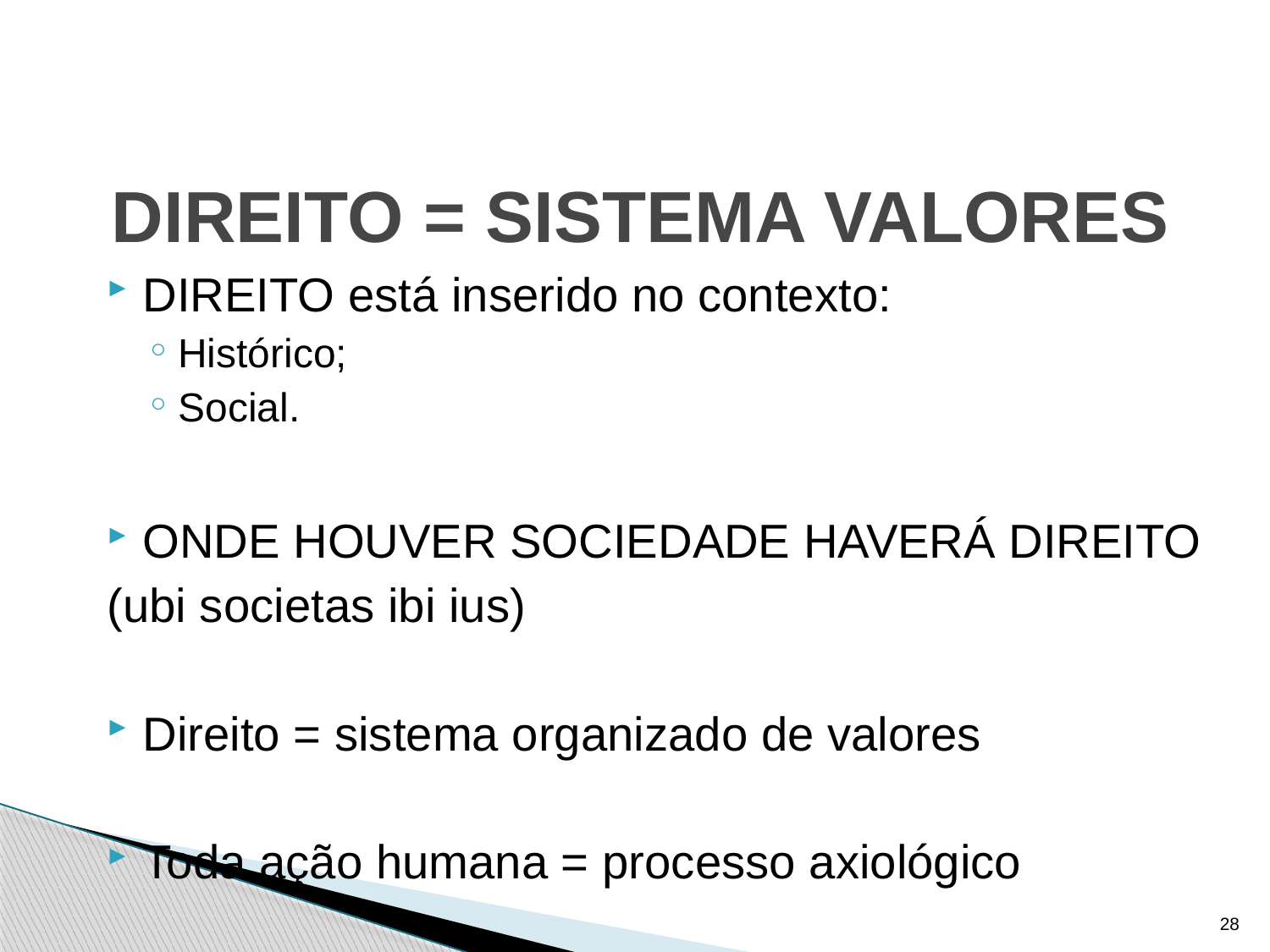

# DIREITO = SISTEMA VALORES
DIREITO está inserido no contexto:
Histórico;
Social.

ONDE HOUVER SOCIEDADE HAVERÁ DIREITO
(ubi societas ibi ius)

Direito = sistema organizado de valores

Toda ação humana = processo axiológico
28